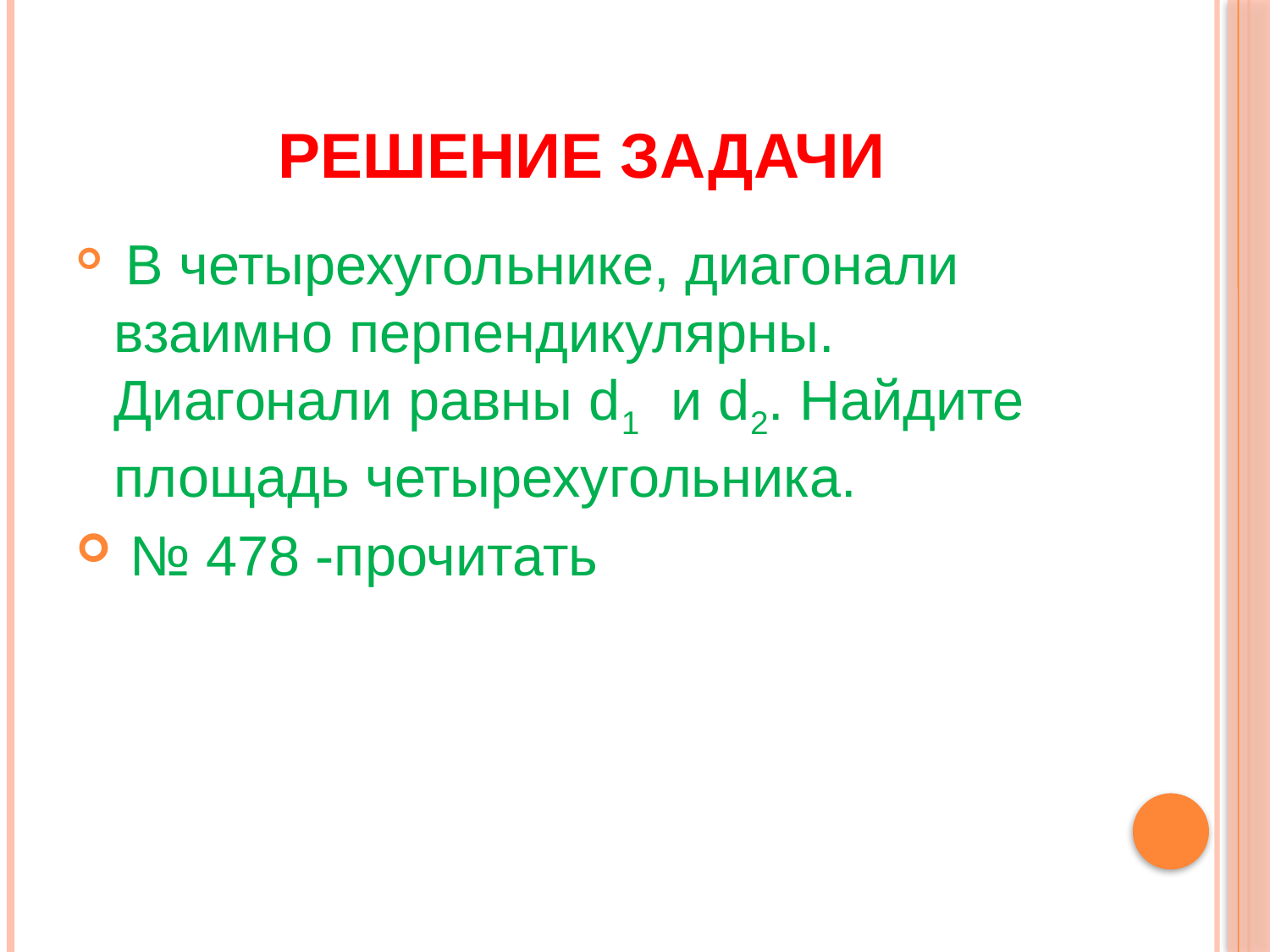

# Решение задачи
 В четырехугольнике, диагонали взаимно перпендикулярны. Диагонали равны d1  и d2. Найдите площадь четырехугольника.
 № 478 -прочитать